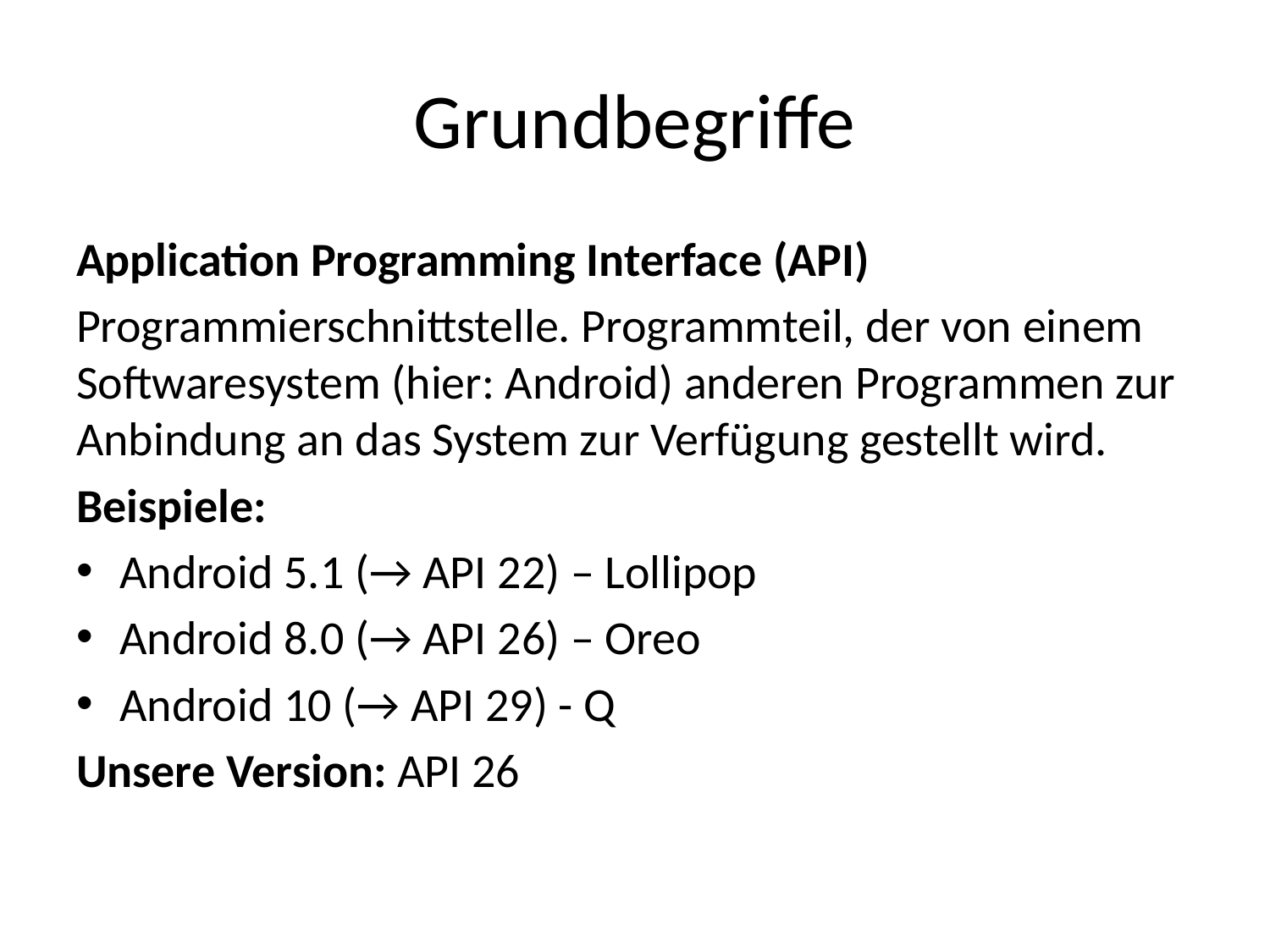

# Grundbegriffe
Application Programming Interface (API)
Programmierschnittstelle. Programmteil, der von einem Softwaresystem (hier: Android) anderen Programmen zur Anbindung an das System zur Verfügung gestellt wird.
Beispiele:
Android 5.1 (→ API 22) – Lollipop
Android 8.0 (→ API 26) – Oreo
Android 10 (→ API 29) - Q
Unsere Version: API 26